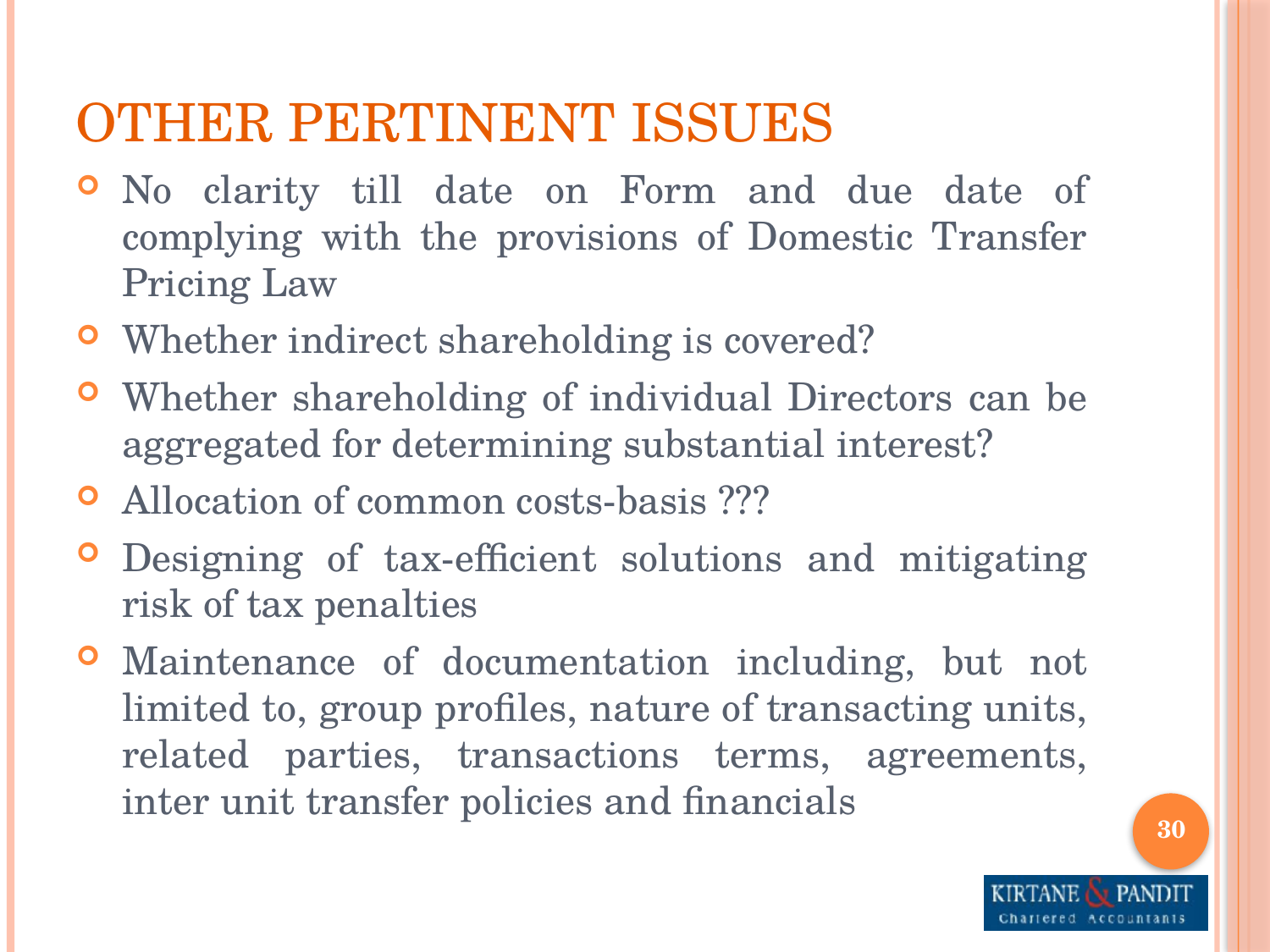

Other Pertinent Issues
No clarity till date on Form and due date of complying with the provisions of Domestic Transfer Pricing Law
Whether indirect shareholding is covered?
Whether shareholding of individual Directors can be aggregated for determining substantial interest?
Allocation of common costs-basis ???
Designing of tax-efficient solutions and mitigating risk of tax penalties
Maintenance of documentation including, but not limited to, group profiles, nature of transacting units, related parties, transactions terms, agreements, inter unit transfer policies and financials

30